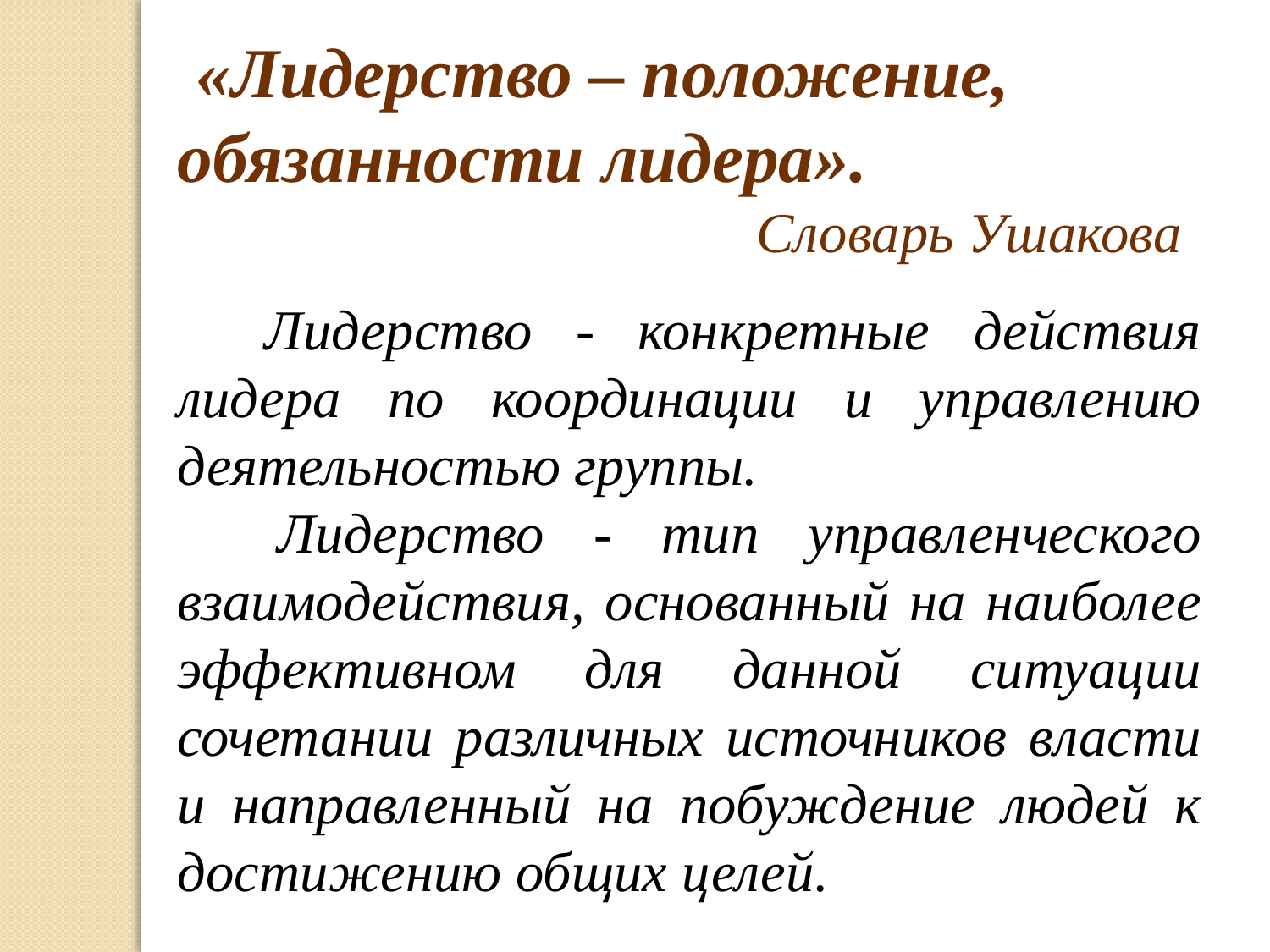

«Лидерство – положение, обязанности лидера».
Словарь Ушакова
Лидерство - конкретные действия лидера по координации и управлению деятельностью группы.
Лидерство - тип управленческого взаимодействия, основанный на наиболее эффективном для данной ситуации сочетании различных источников власти и направленный на побуждение людей к достижению общих целей.